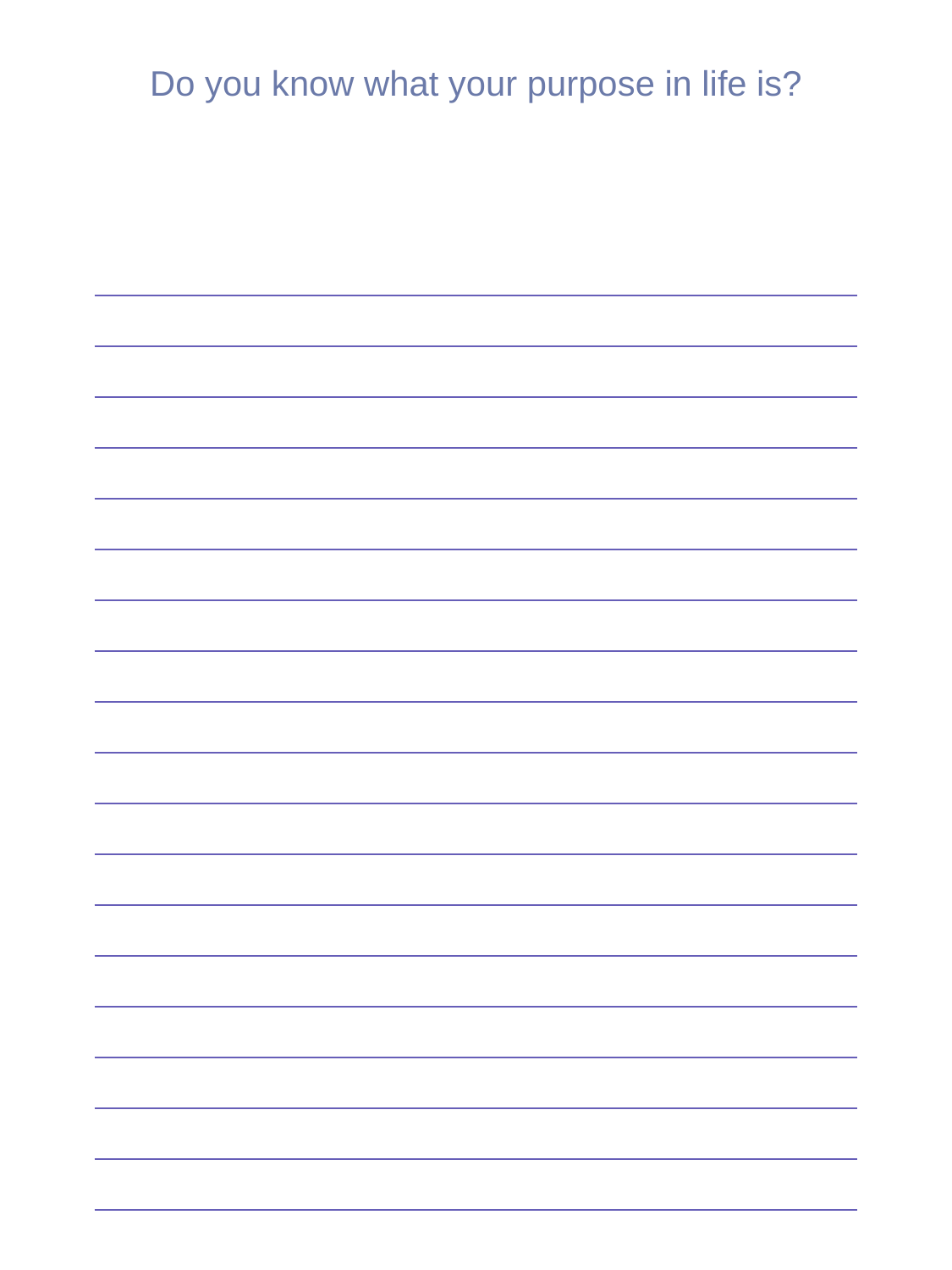

Do you know what your purpose in life is?
|  |
| --- |
|  |
|  |
|  |
|  |
|  |
|  |
|  |
|  |
|  |
|  |
|  |
|  |
|  |
|  |
|  |
|  |
|  |